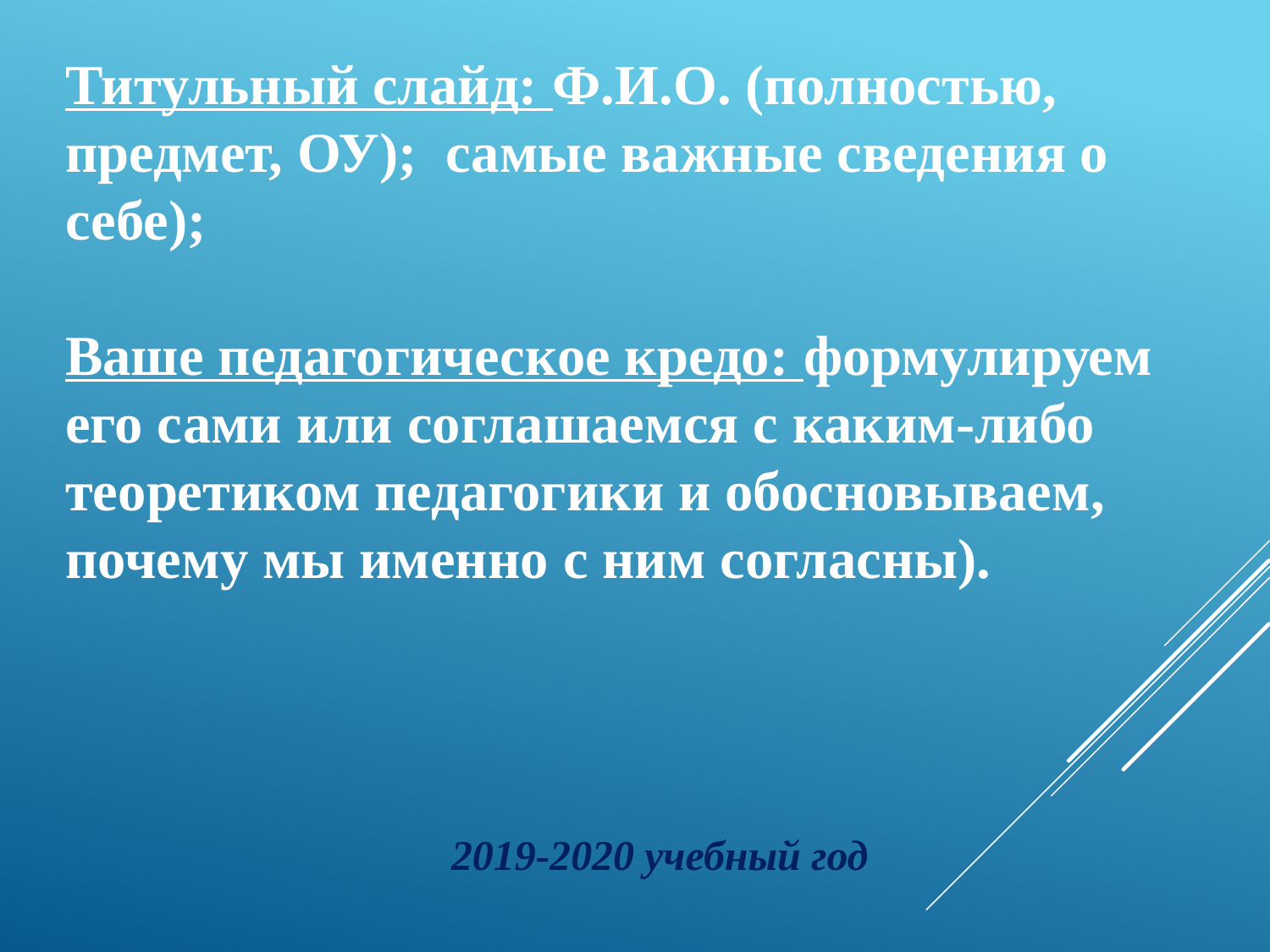

Титульный слайд: Ф.И.О. (полностью, предмет, ОУ);  самые важные сведения о себе);

Ваше педагогическое кредо: формулируем его сами или соглашаемся с каким-либо теоретиком педагогики и обосновываем, почему мы именно с ним согласны).
2019-2020 учебный год